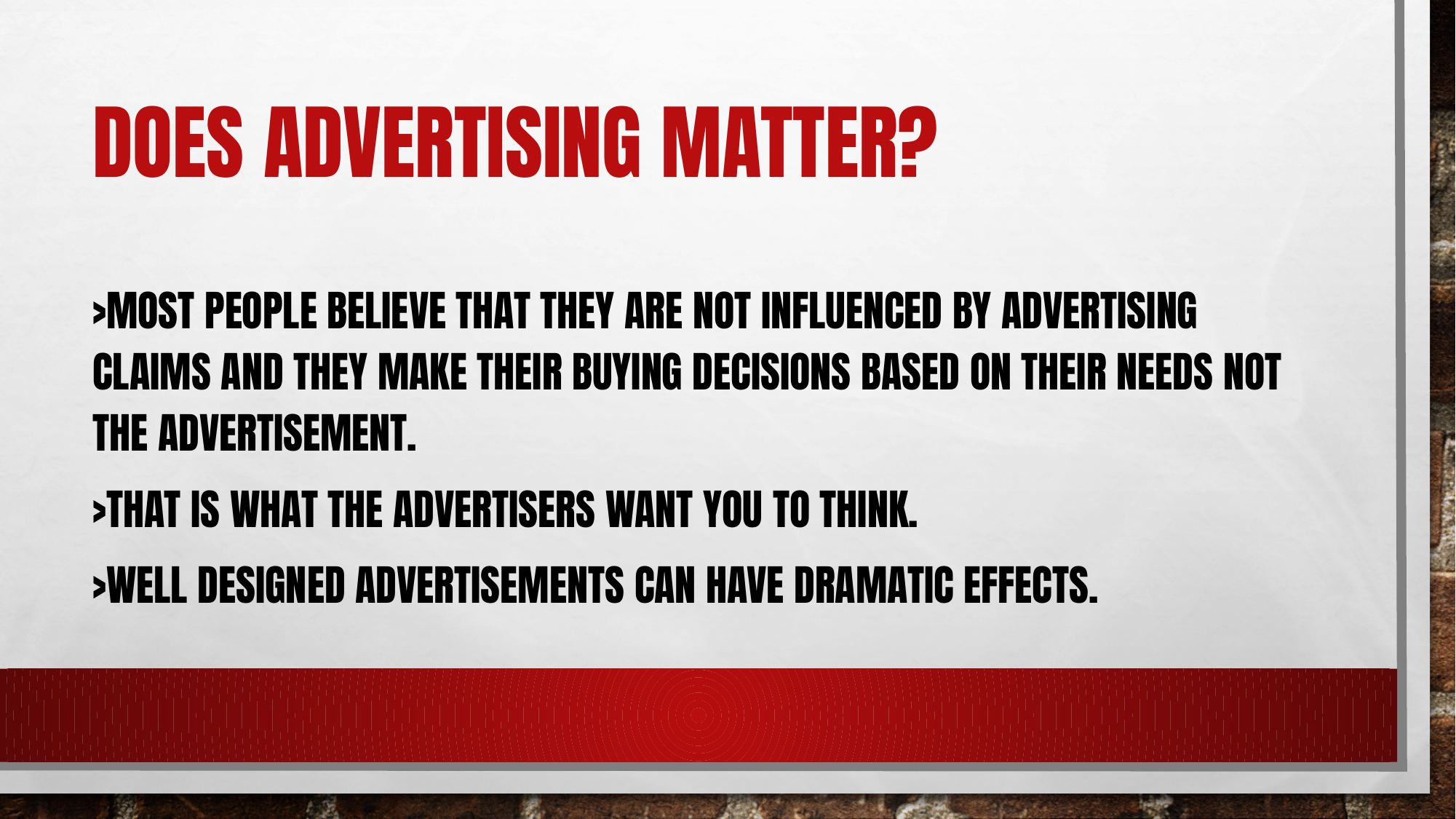

# Does advertising matter?
>Most people believe that they are not influenced by advertising claims and they make their buying decisions based on their needs not the advertisement.
>That is what the advertisers want you to think.
>Well designed advertisements can have dramatic effects.